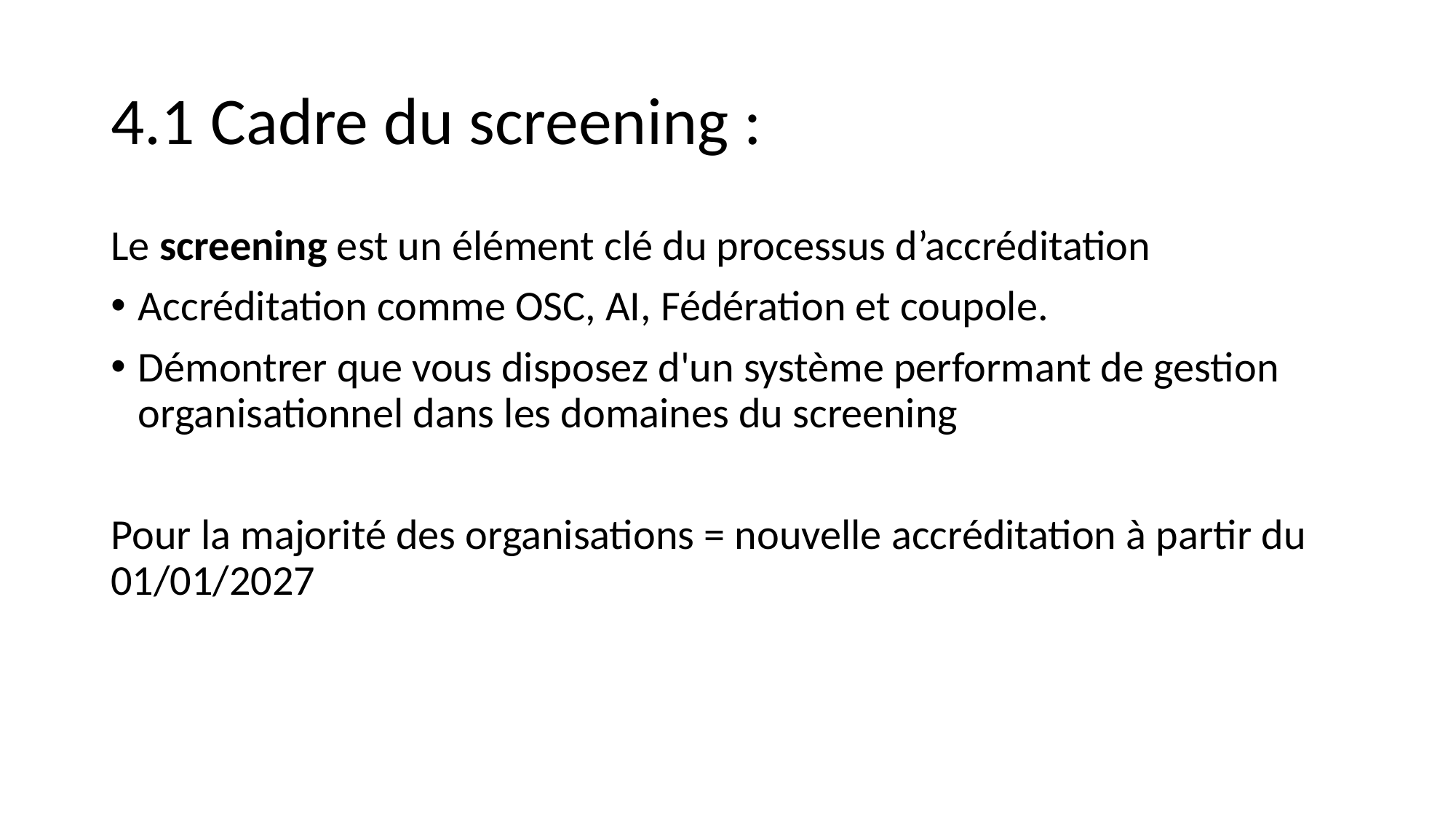

# 4.1 Cadre du screening :
Le screening est un élément clé du processus d’accréditation
Accréditation comme OSC, AI, Fédération et coupole.
Démontrer que vous disposez d'un système performant de gestion organisationnel dans les domaines du screening

Pour la majorité des organisations = nouvelle accréditation à partir du 01/01/2027